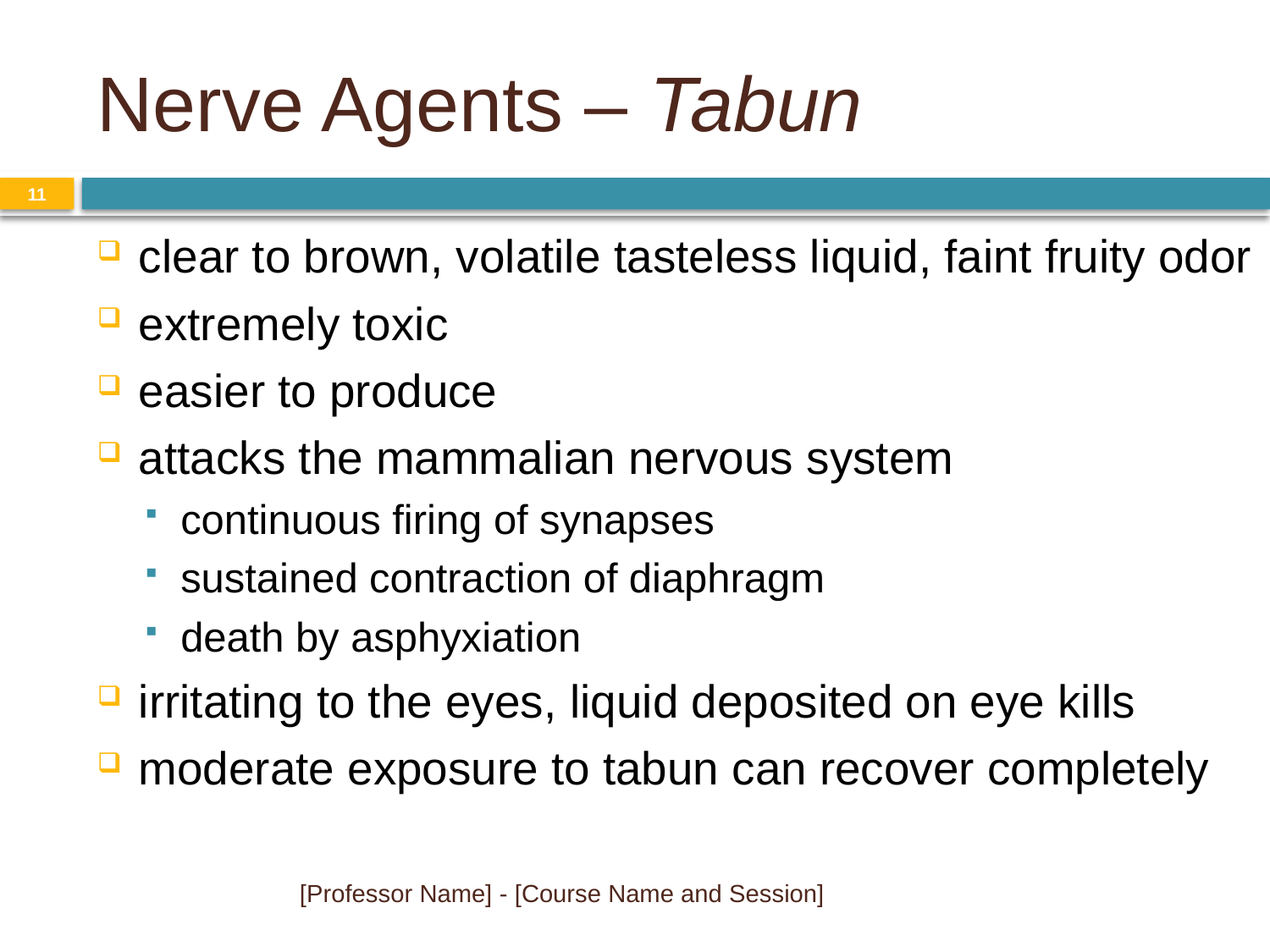

# Nerve Agents – Tabun
11
clear to brown, volatile tasteless liquid, faint fruity odor
extremely toxic
easier to produce
attacks the mammalian nervous system
continuous firing of synapses
sustained contraction of diaphragm
death by asphyxiation
irritating to the eyes, liquid deposited on eye kills
moderate exposure to tabun can recover completely

[Professor Name] - [Course Name and Session]